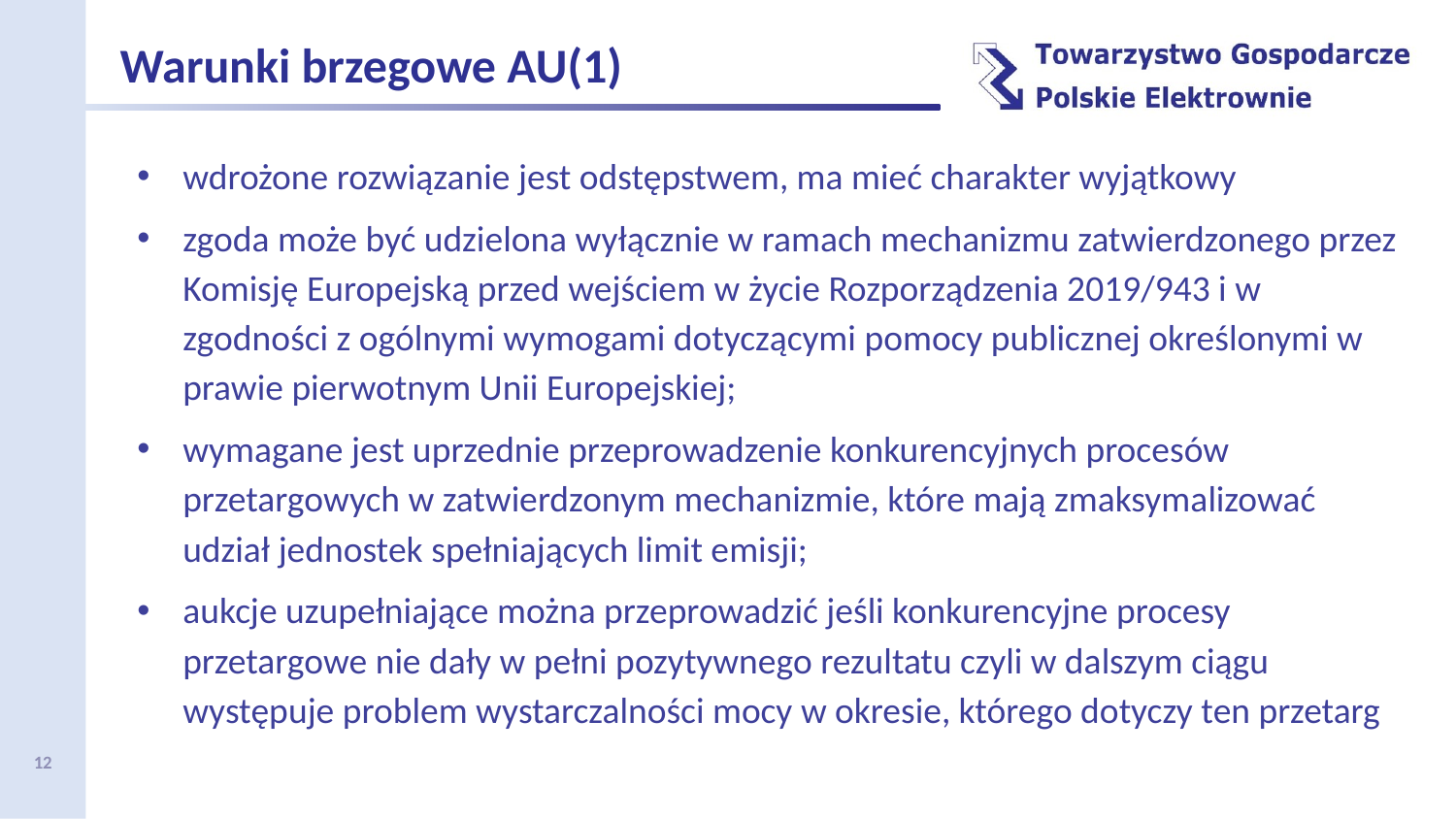

Warunki brzegowe AU(1)
wdrożone rozwiązanie jest odstępstwem, ma mieć charakter wyjątkowy
zgoda może być udzielona wyłącznie w ramach mechanizmu zatwierdzonego przez Komisję Europejską przed wejściem w życie Rozporządzenia 2019/943 i w zgodności z ogólnymi wymogami dotyczącymi pomocy publicznej określonymi w prawie pierwotnym Unii Europejskiej;
wymagane jest uprzednie przeprowadzenie konkurencyjnych procesów przetargowych w zatwierdzonym mechanizmie, które mają zmaksymalizować udział jednostek spełniających limit emisji;
aukcje uzupełniające można przeprowadzić jeśli konkurencyjne procesy przetargowe nie dały w pełni pozytywnego rezultatu czyli w dalszym ciągu występuje problem wystarczalności mocy w okresie, którego dotyczy ten przetarg

12